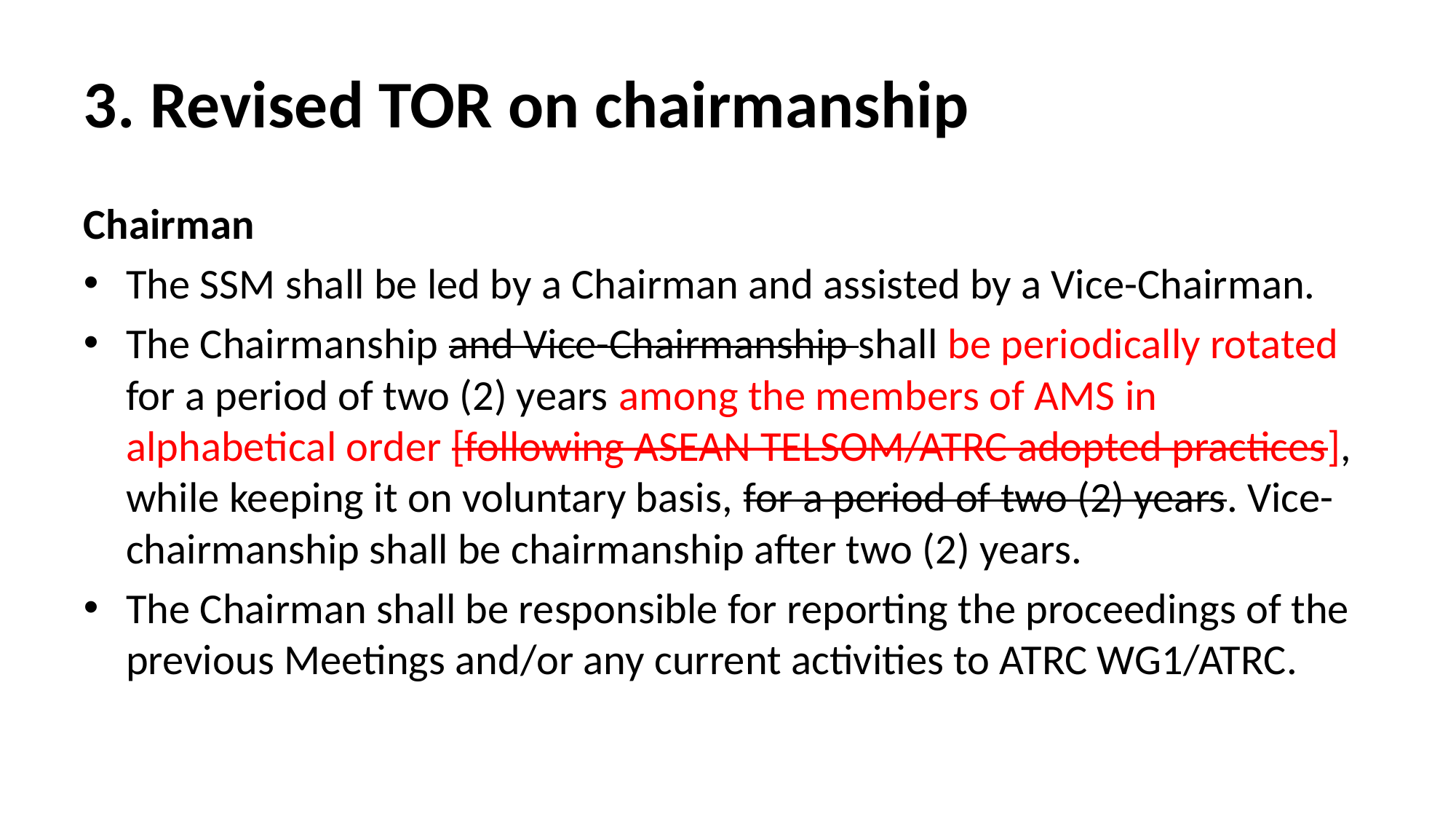

# 3. Revised TOR on chairmanship
Chairman
The SSM shall be led by a Chairman and assisted by a Vice-Chairman.
The Chairmanship and Vice-Chairmanship shall be periodically rotated for a period of two (2) years among the members of AMS in alphabetical order [following ASEAN TELSOM/ATRC adopted practices], while keeping it on voluntary basis, for a period of two (2) years. Vice-chairmanship shall be chairmanship after two (2) years.
The Chairman shall be responsible for reporting the proceedings of the previous Meetings and/or any current activities to ATRC WG1/ATRC.